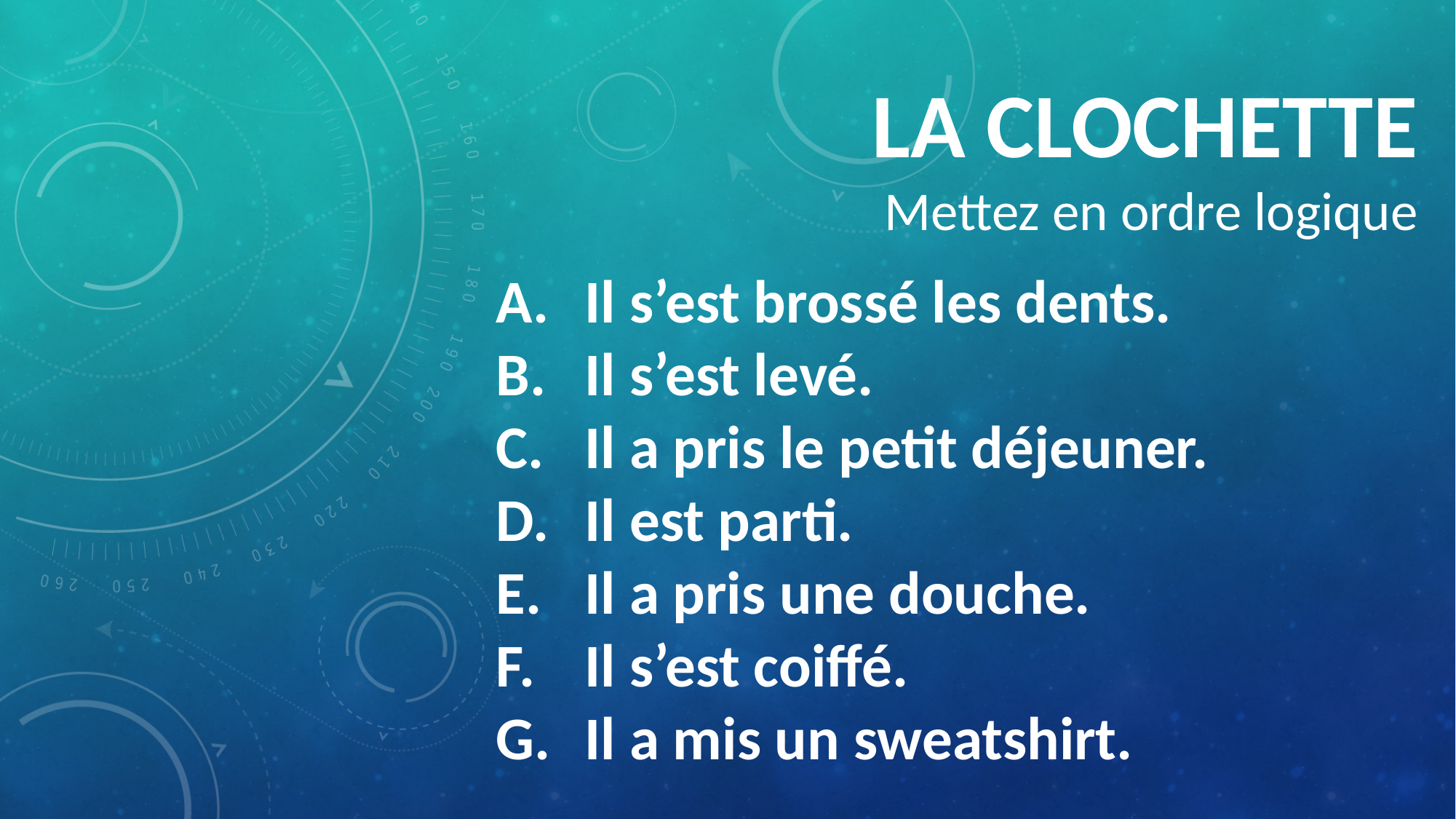

LA CLOCHETTE
Mettez en ordre logique
Il s’est brossé les dents.
Il s’est levé.
Il a pris le petit déjeuner.
Il est parti.
Il a pris une douche.
Il s’est coiffé.
Il a mis un sweatshirt.